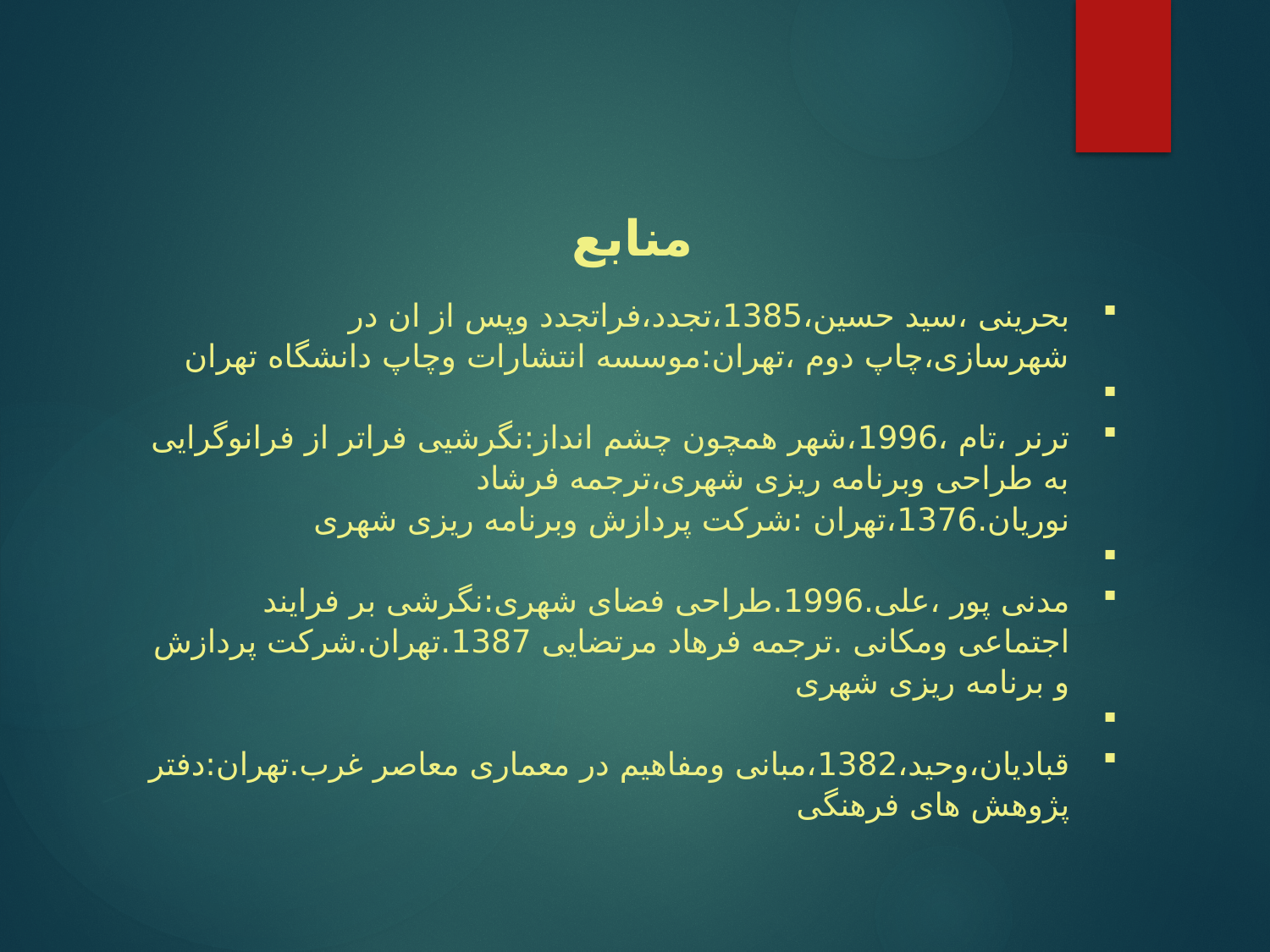

منابع

بحرینی ،سید حسین،1385،تجدد،فراتجدد وپس از ان در شهرسازی،چاپ دوم ،تهران:موسسه انتشارات وچاپ دانشگاه تهران

ترنر ،تام ،1996،شهر همچون چشم انداز:نگرشیی فراتر از فرانوگرایی به طراحی وبرنامه ریزی شهری،ترجمه فرشاد نوریان.1376،تهران :شرکت پردازش وبرنامه ریزی شهری

مدنی پور ،علی.1996.طراحی فضای شهری:نگرشی بر فرایند اجتماعی ومکانی .ترجمه فرهاد مرتضایی 1387.تهران.شرکت پردازش و برنامه ریزی شهری

قبادیان،وحید،1382،مبانی ومفاهیم در معماری معاصر غرب.تهران:دفتر پژوهش های فرهنگی